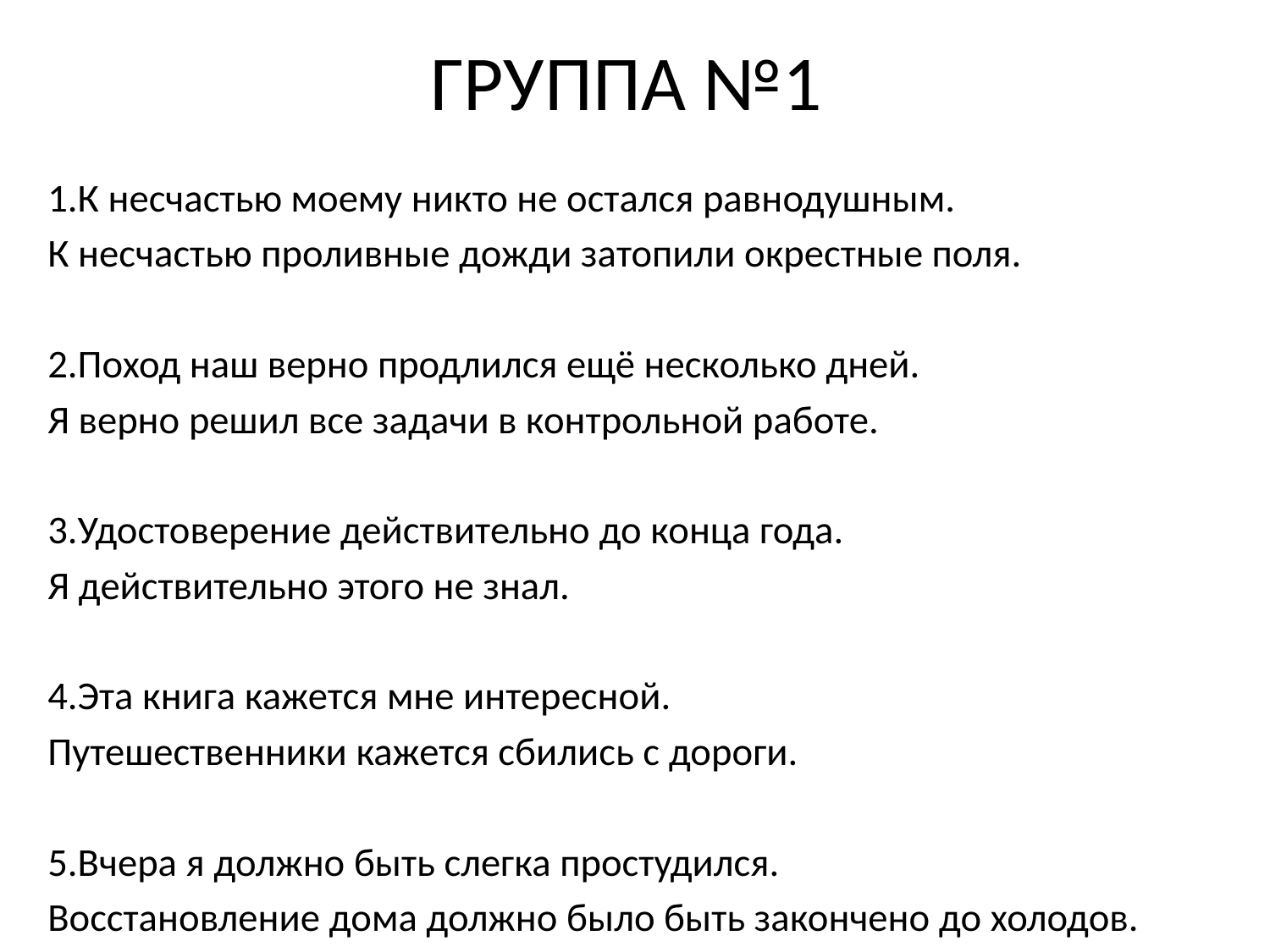

# ГРУППА №1
1.К несчастью моему никто не остался равнодушным.
К несчастью проливные дожди затопили окрестные поля.

2.Поход наш верно продлился ещё несколько дней.
Я верно решил все задачи в контрольной работе.

3.Удостоверение действительно до конца года.
Я действительно этого не знал.

4.Эта книга кажется мне интересной.
Путешественники кажется сбились с дороги.

5.Вчера я должно быть слегка простудился.
Восстановление дома должно было быть закончено до холодов.